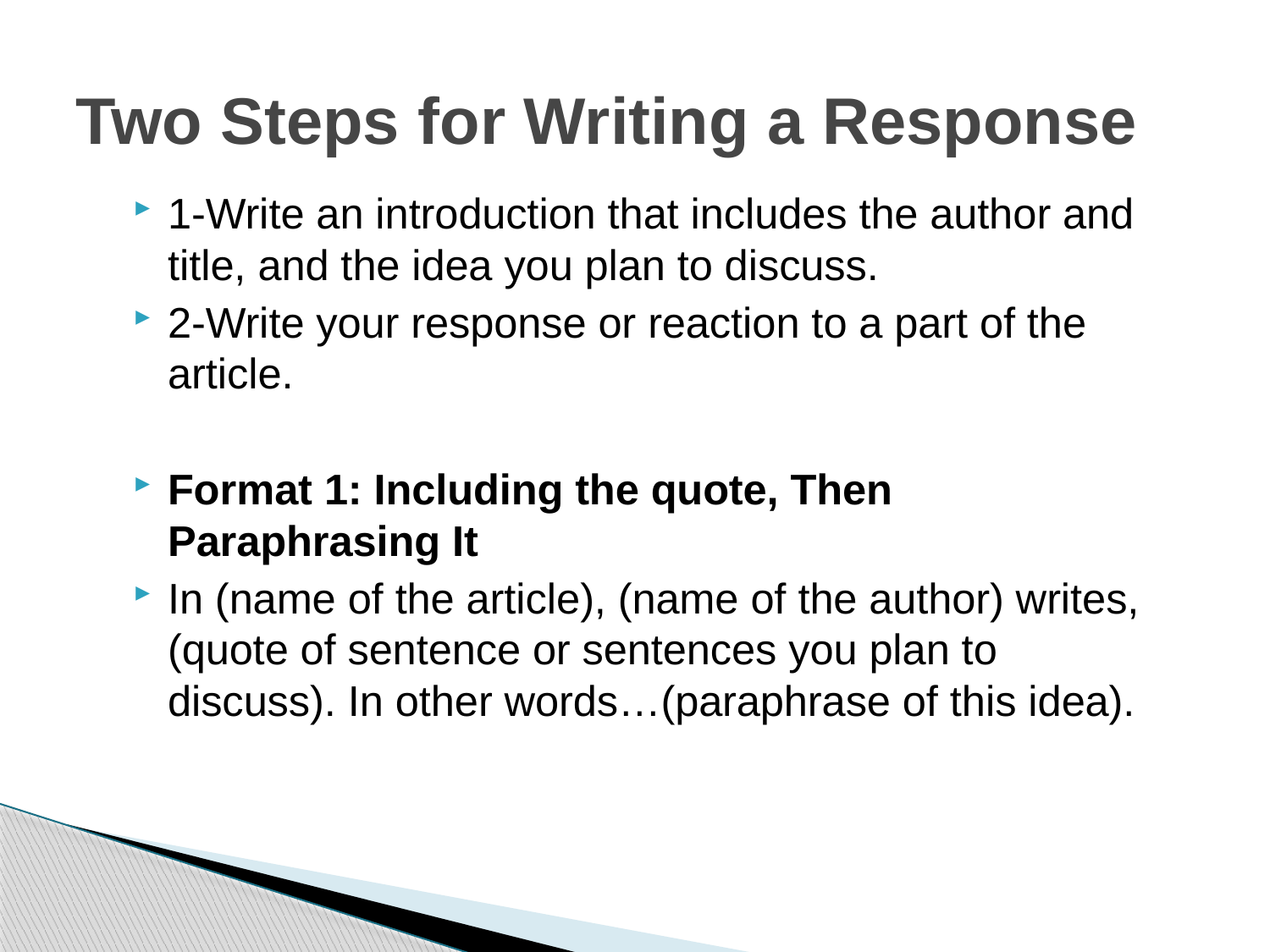

# Two Steps for Writing a Response
1-Write an introduction that includes the author and title, and the idea you plan to discuss.
2-Write your response or reaction to a part of the article.

Format 1: Including the quote, Then Paraphrasing It
In (name of the article), (name of the author) writes, (quote of sentence or sentences you plan to discuss). In other words…(paraphrase of this idea).